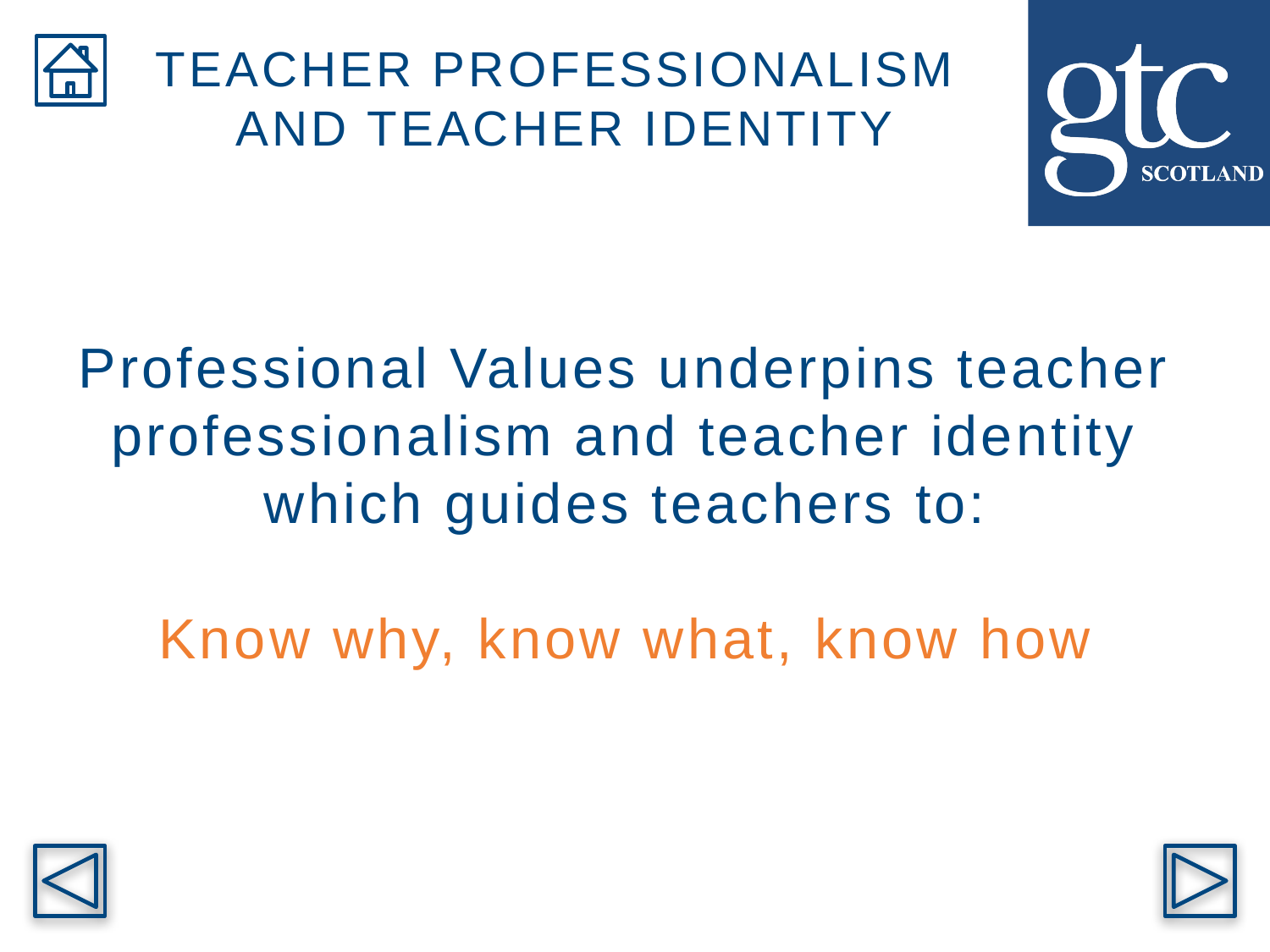

TEACHER PROFESSIONALISM
AND TEACHER IDENTITY

Professional Values underpins teacher professionalism and teacher identity which guides teachers to:
Know why, know what, know how